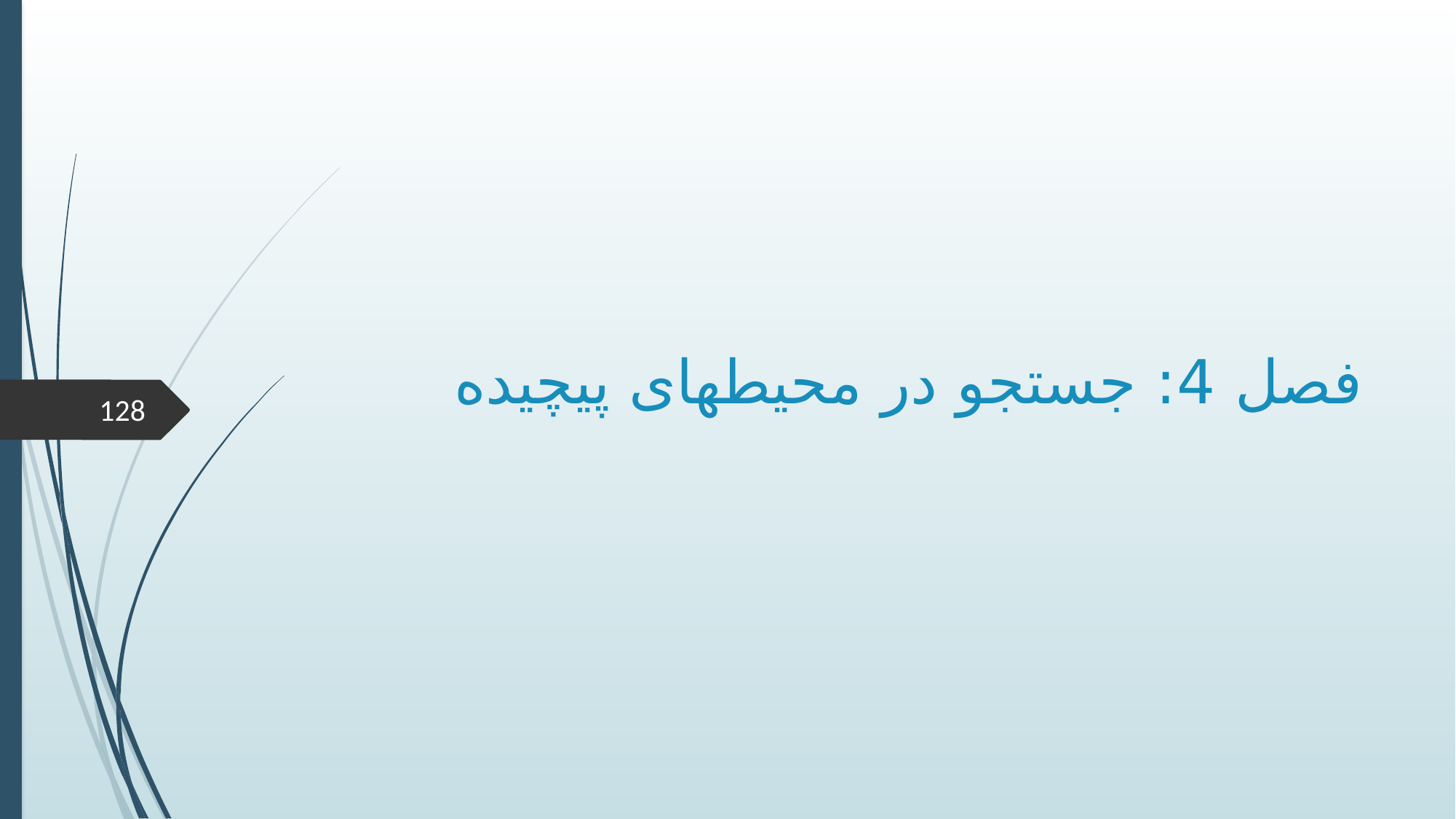

# فصل 4: جستجو در محیطهای پیچیده
128